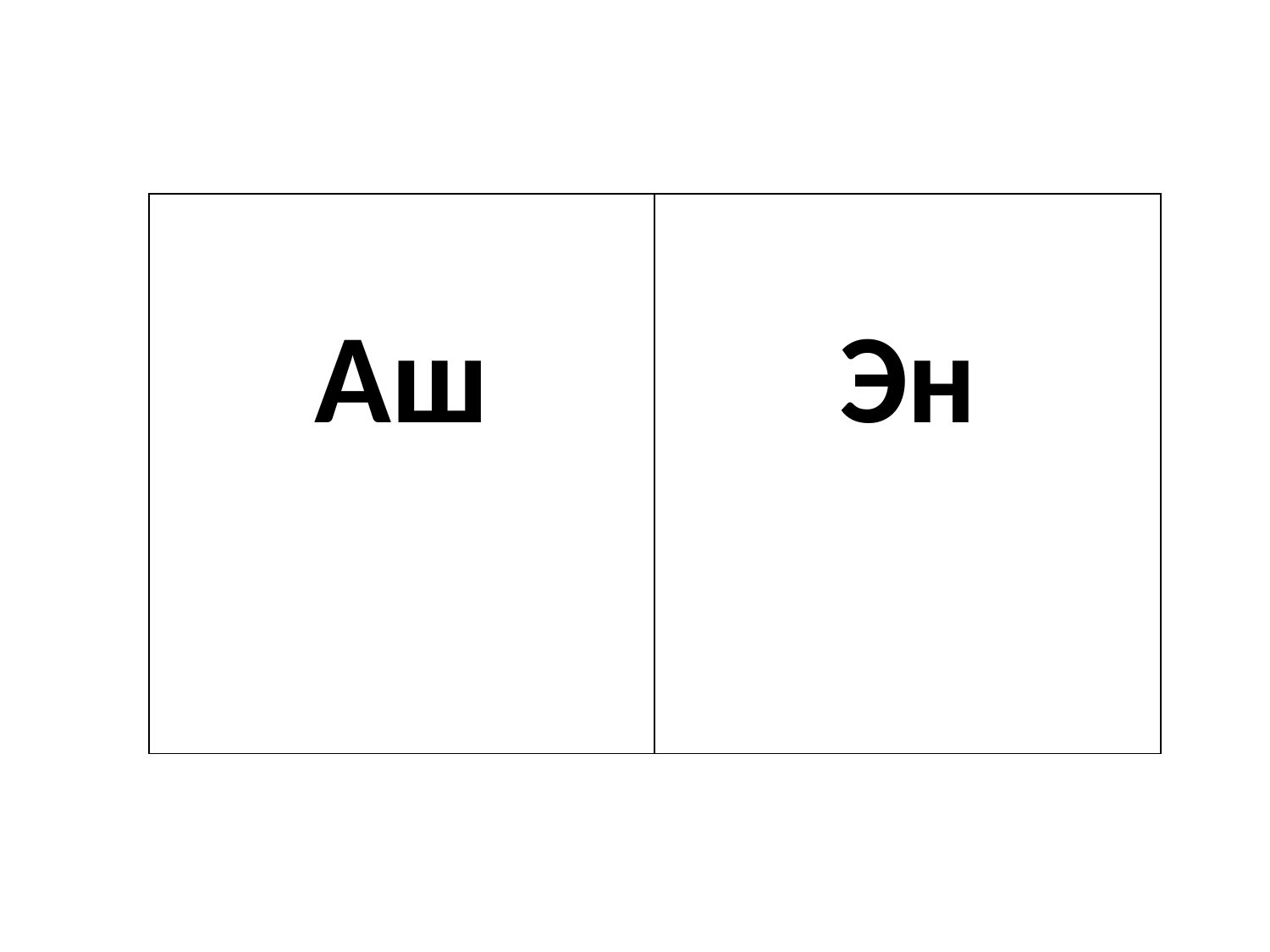

| Аш | Эн |
| --- | --- |